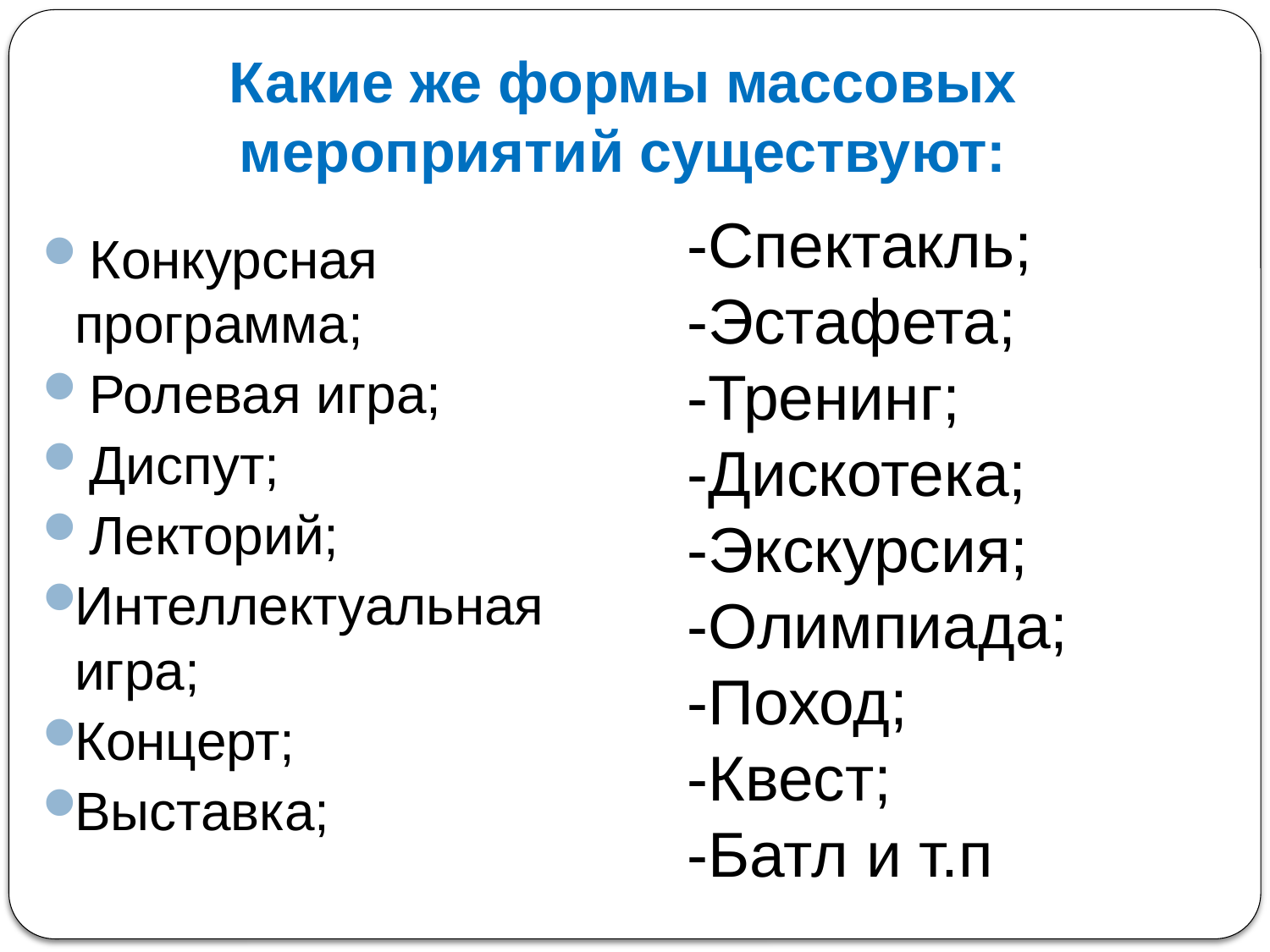

# Какие же формы массовых мероприятий существуют:
-Спектакль;
-Эстафета;
-Тренинг;
-Дискотека;
-Экскурсия;
-Олимпиада;
-Поход;
-Квест;
-Батл и т.п
 Конкурсная программа;
 Ролевая игра;
 Диспут;
 Лекторий;
Интеллектуальная игра;
Концерт;
Выставка;